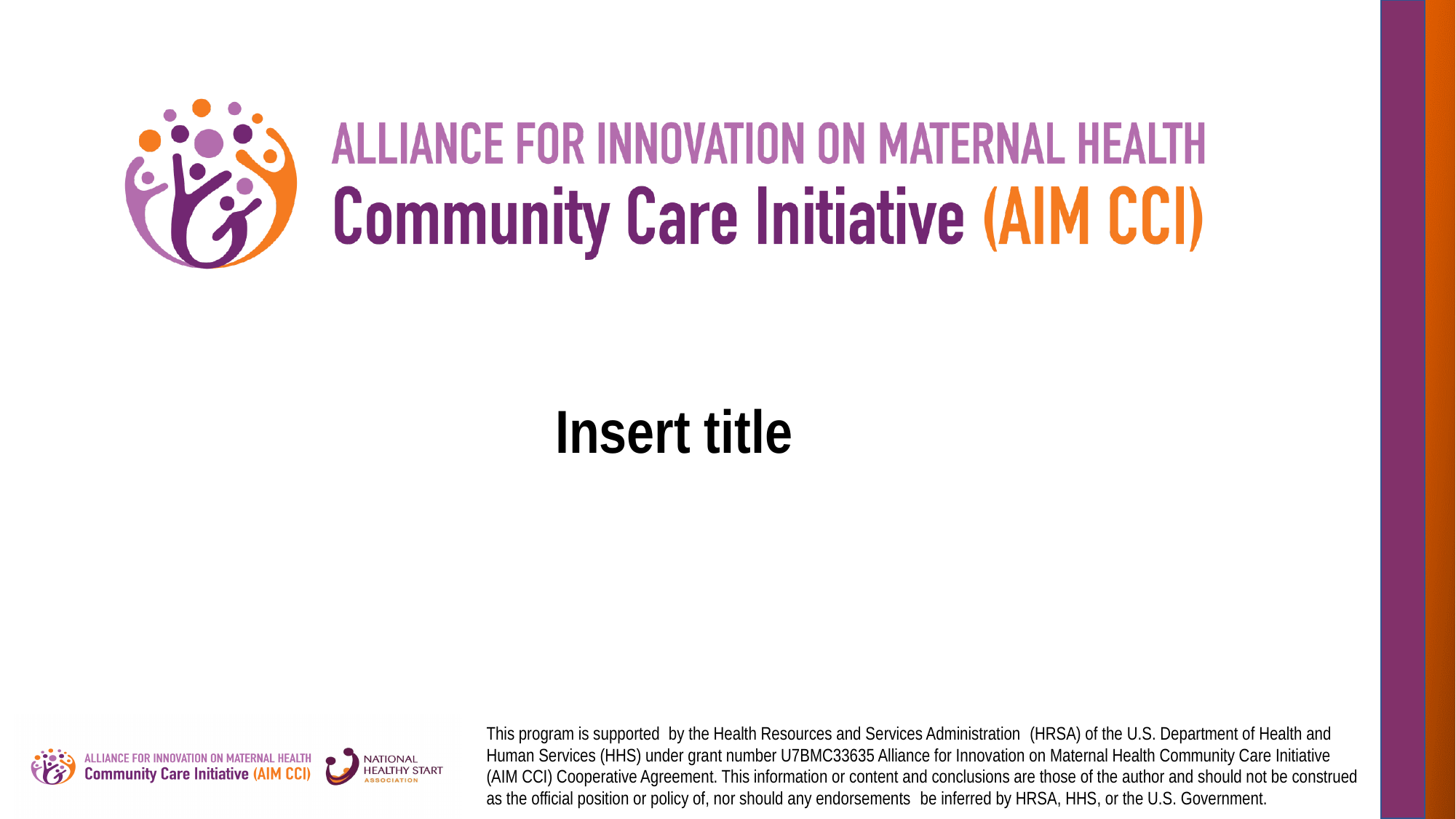

# Insert title

This program is supported  by the Health Resources and Services Administration  (HRSA) of the U.S. Department of Health and Human Services (HHS) under grant number U7BMC33635 Alliance for Innovation on Maternal Health Community Care Initiative (AIM CCI) Cooperative Agreement. This information or content and conclusions are those of the author and should not be construed as the official position or policy of, nor should any endorsements  be inferred by HRSA, HHS, or the U.S. Government.